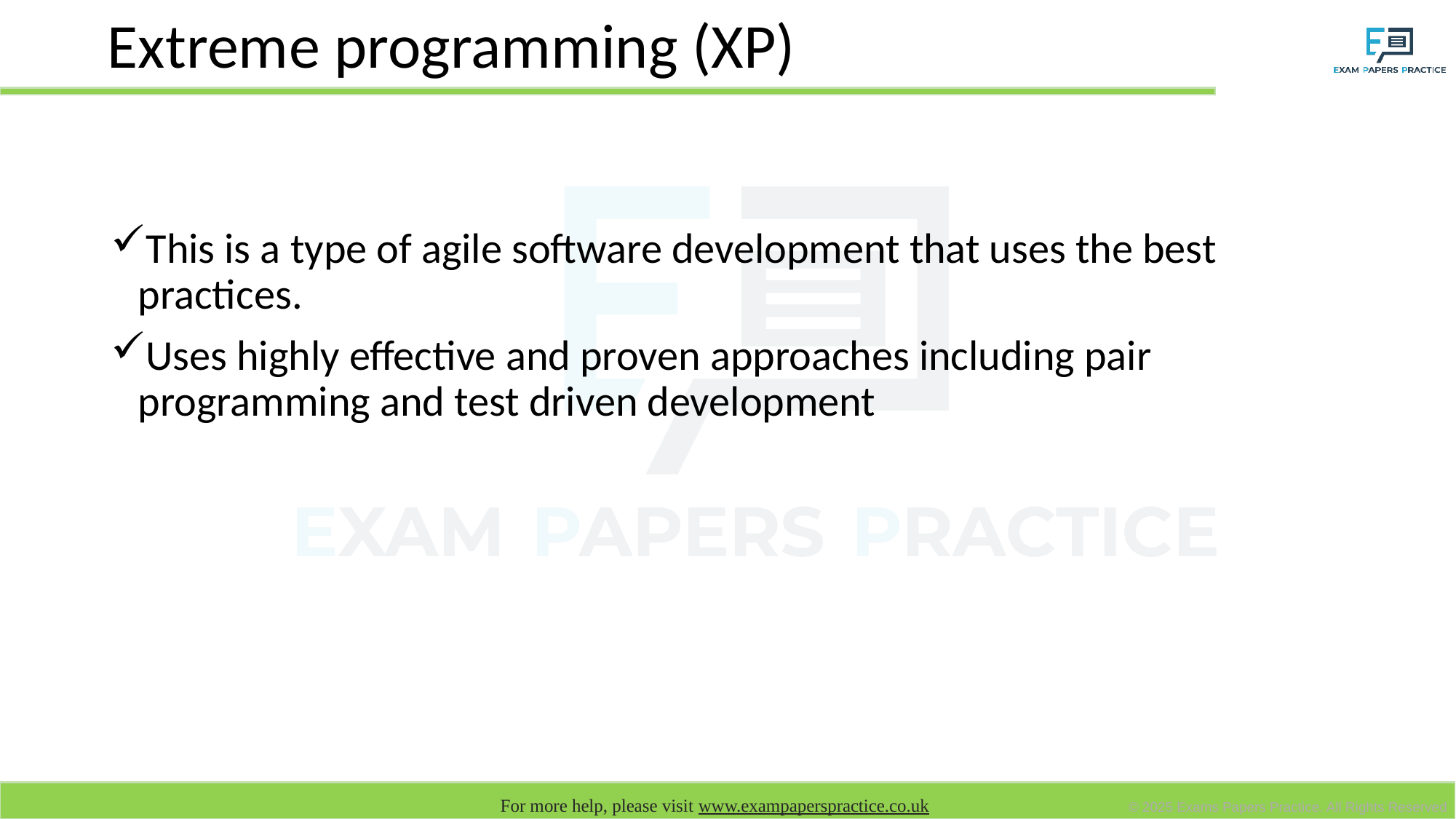

# Extreme programming (XP)
This is a type of agile software development that uses the best practices.
Uses highly effective and proven approaches including pair programming and test driven development